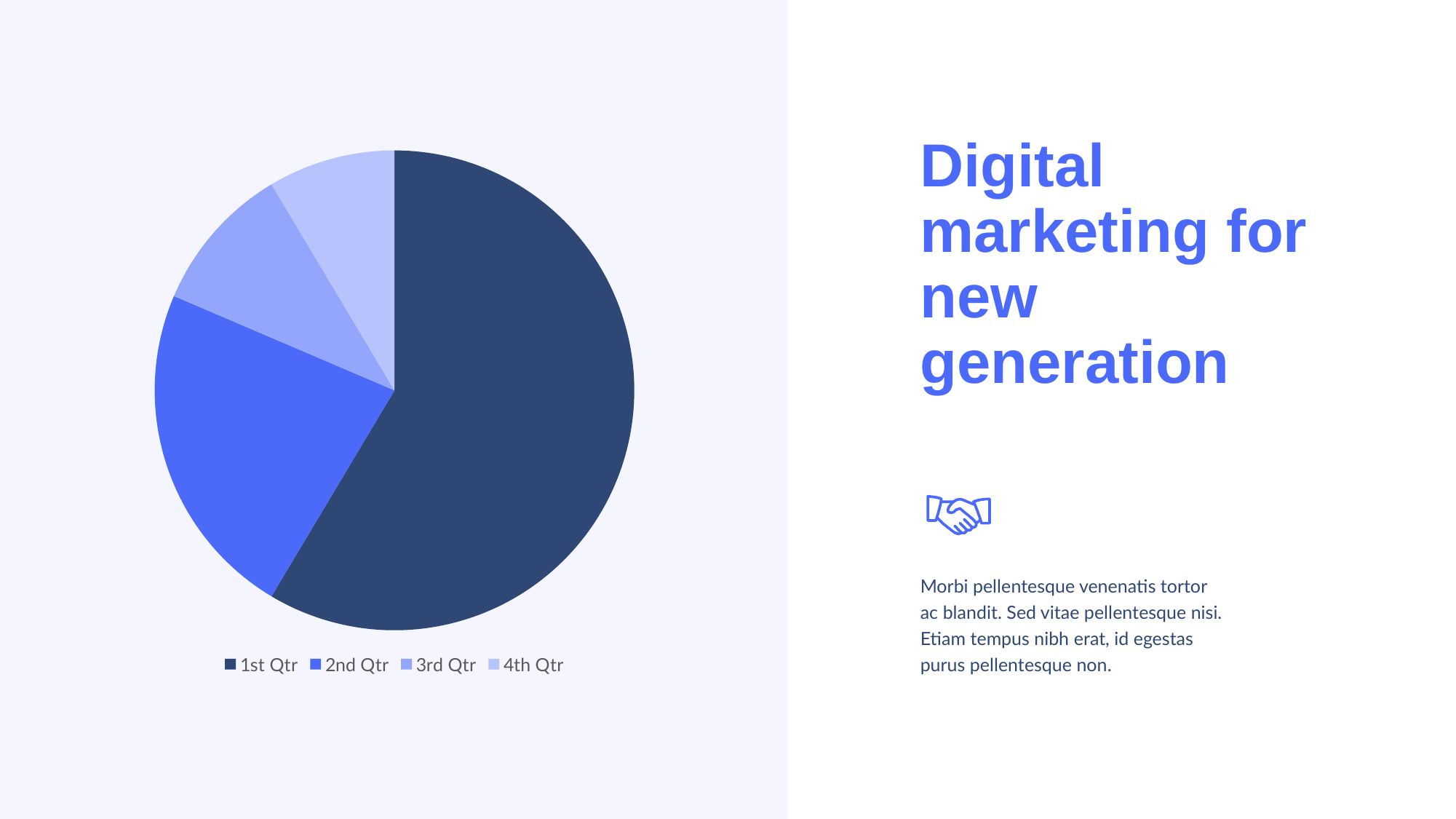

Digital marketing for new generation

### Chart

| Category | Sales |
|---|---|
| 1st Qtr | 8.2 |
| 2nd Qtr | 3.2 |
| 3rd Qtr | 1.4 |
| 4th Qtr | 1.2 |

Morbi pellentesque venenatis tortor ac blandit. Sed vitae pellentesque nisi. Etiam tempus nibh erat, id egestas purus pellentesque non.